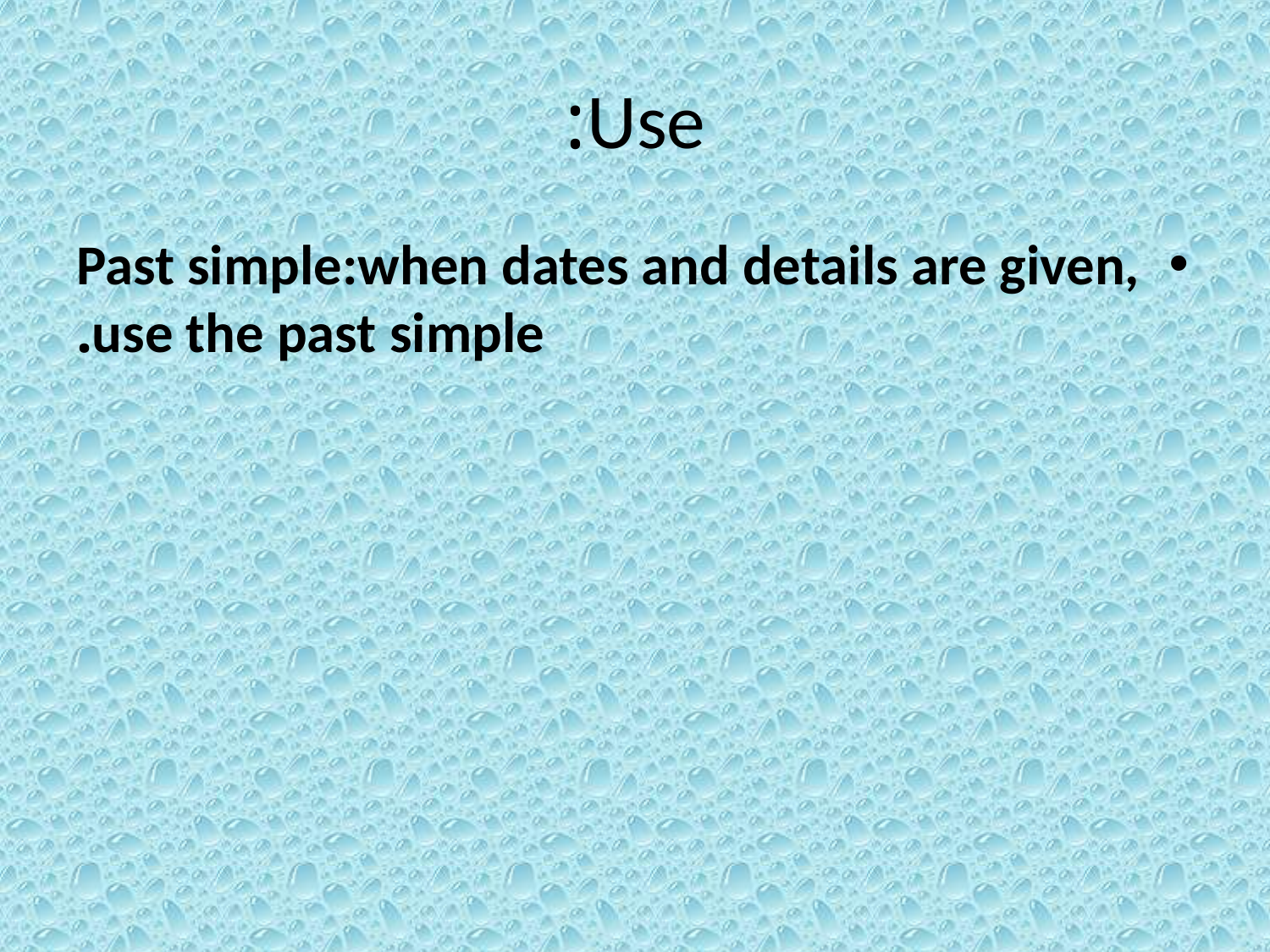

# Use:
Past simple:when dates and details are given, use the past simple.